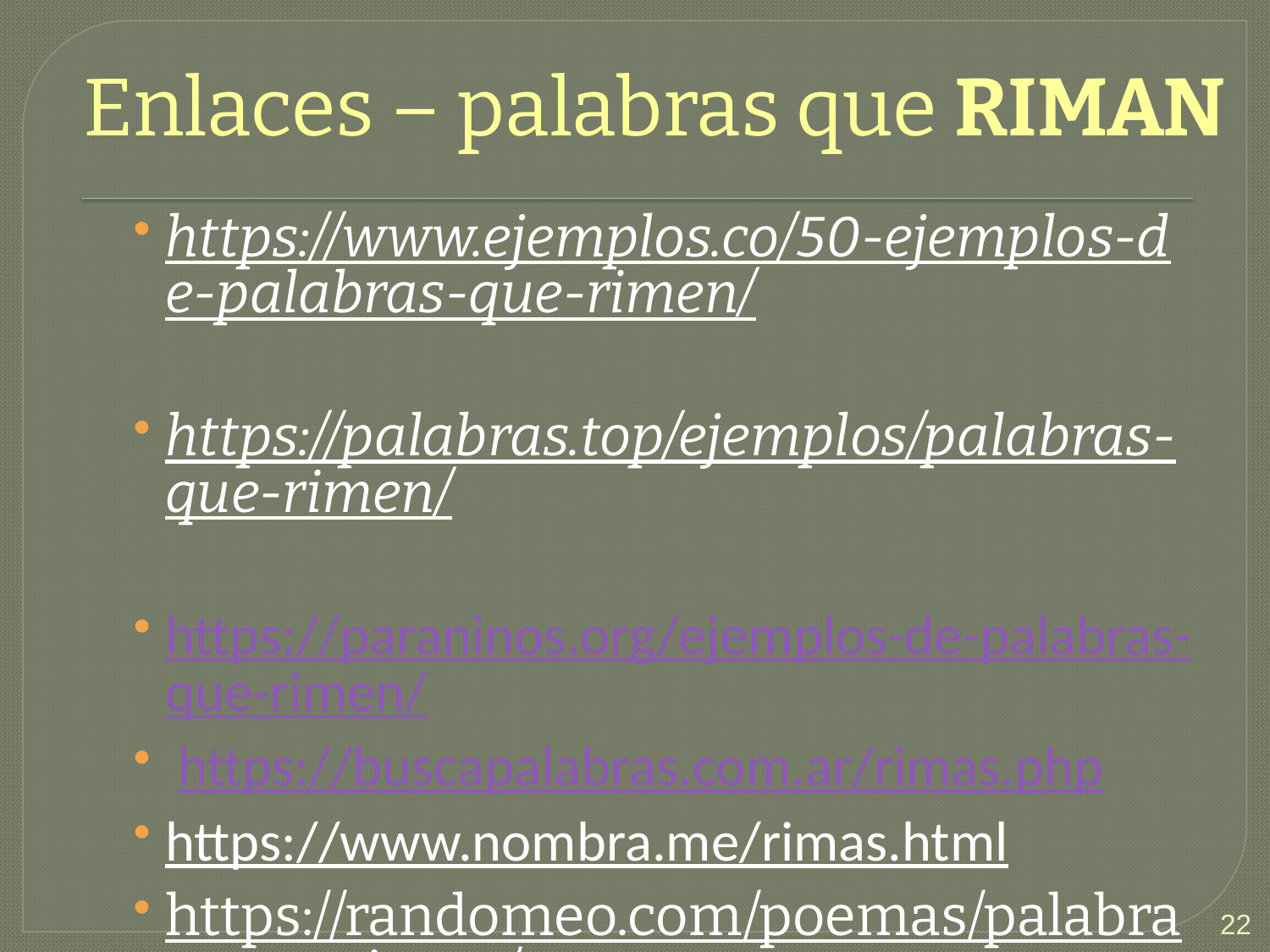

# Enlaces – palabras que RIMAN
https://www.ejemplos.co/50-ejemplos-de-palabras-que-rimen/
https://palabras.top/ejemplos/palabras-que-rimen/
https://paraninos.org/ejemplos-de-palabras-que-rimen/
 https://buscapalabras.com.ar/rimas.php
https://www.nombra.me/rimas.html
https://randomeo.com/poemas/palabras-que-riman/

22